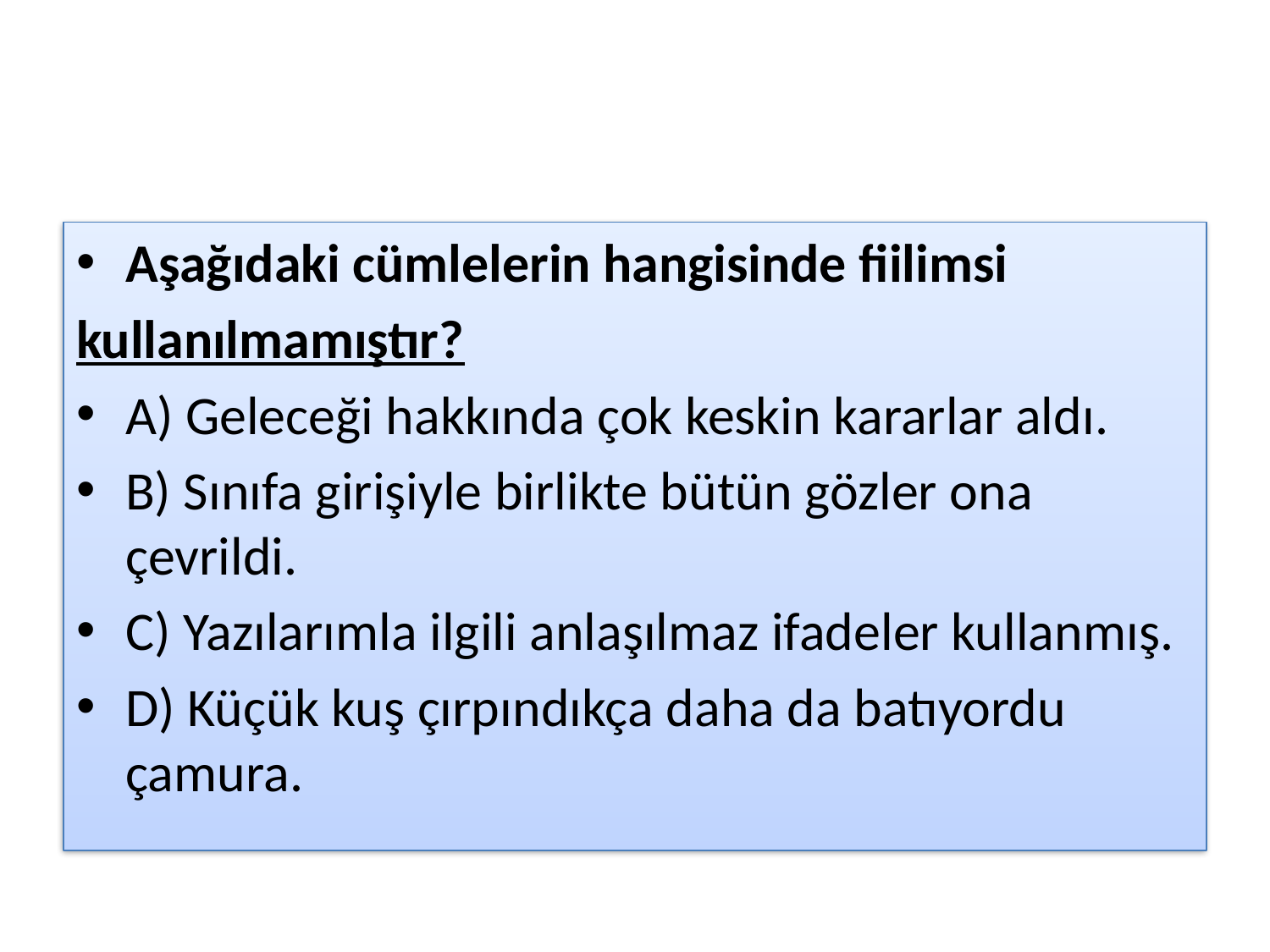

#
Aşağıdaki cümlelerin hangisinde fiilimsi
kullanılmamıştır?
A) Geleceği hakkında çok keskin kararlar aldı.
B) Sınıfa girişiyle birlikte bütün gözler ona çevrildi.
C) Yazılarımla ilgili anlaşılmaz ifadeler kullanmış.
D) Küçük kuş çırpındıkça daha da batıyordu çamura.